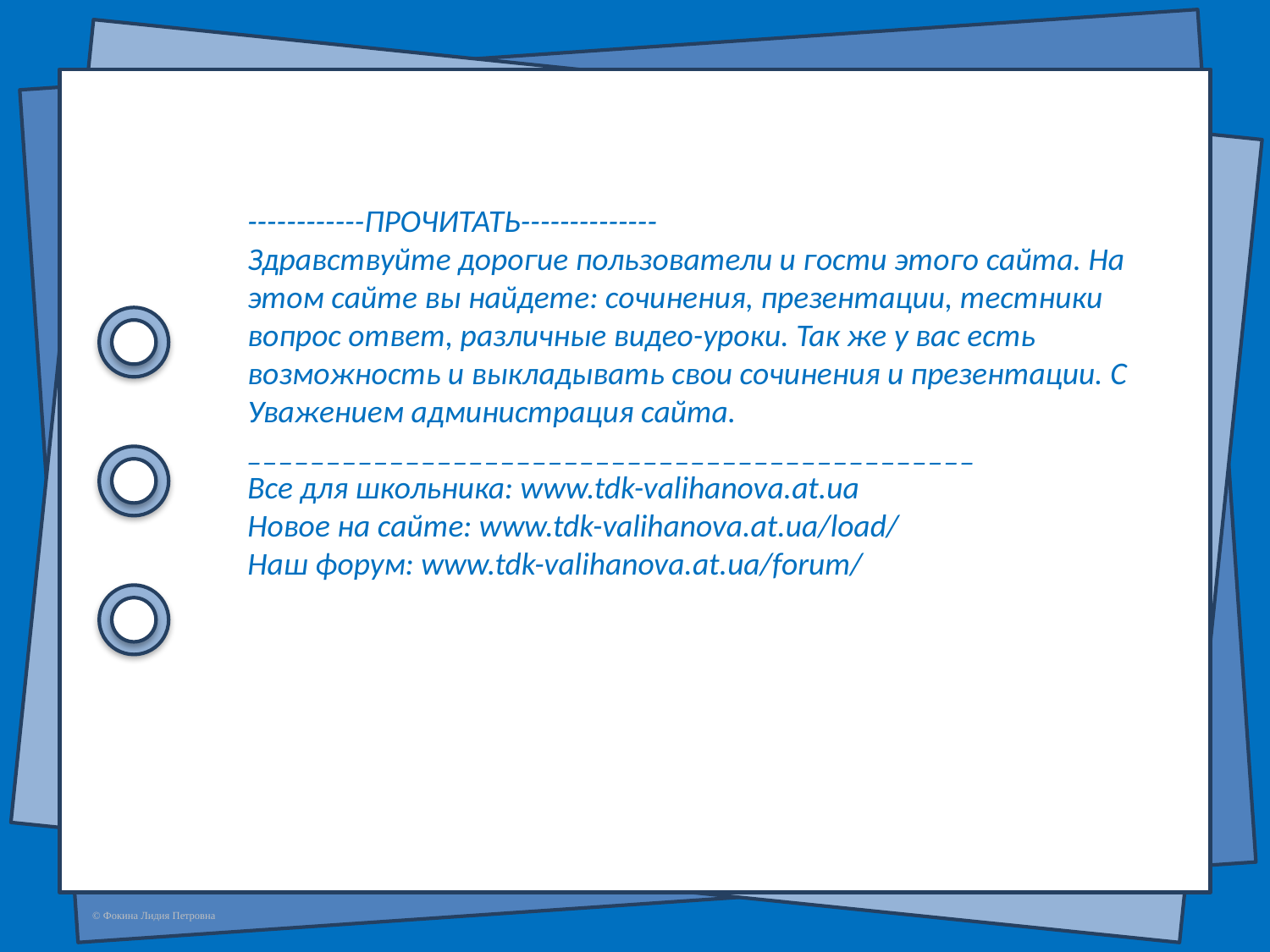

------------ПРОЧИТАТЬ--------------
Здравствуйте дорогие пользователи и гости этого сайта. На этом сайте вы найдете: сочинения, презентации, тестники вопрос ответ, различные видео-уроки. Так же у вас есть возможность и выкладывать свои сочинения и презентации. С Уважением администрация сайта.
______________________________________________
Все для школьника: www.tdk-valihanova.at.ua
Новое на сайте: www.tdk-valihanova.at.ua/load/
Наш форум: www.tdk-valihanova.at.ua/forum/